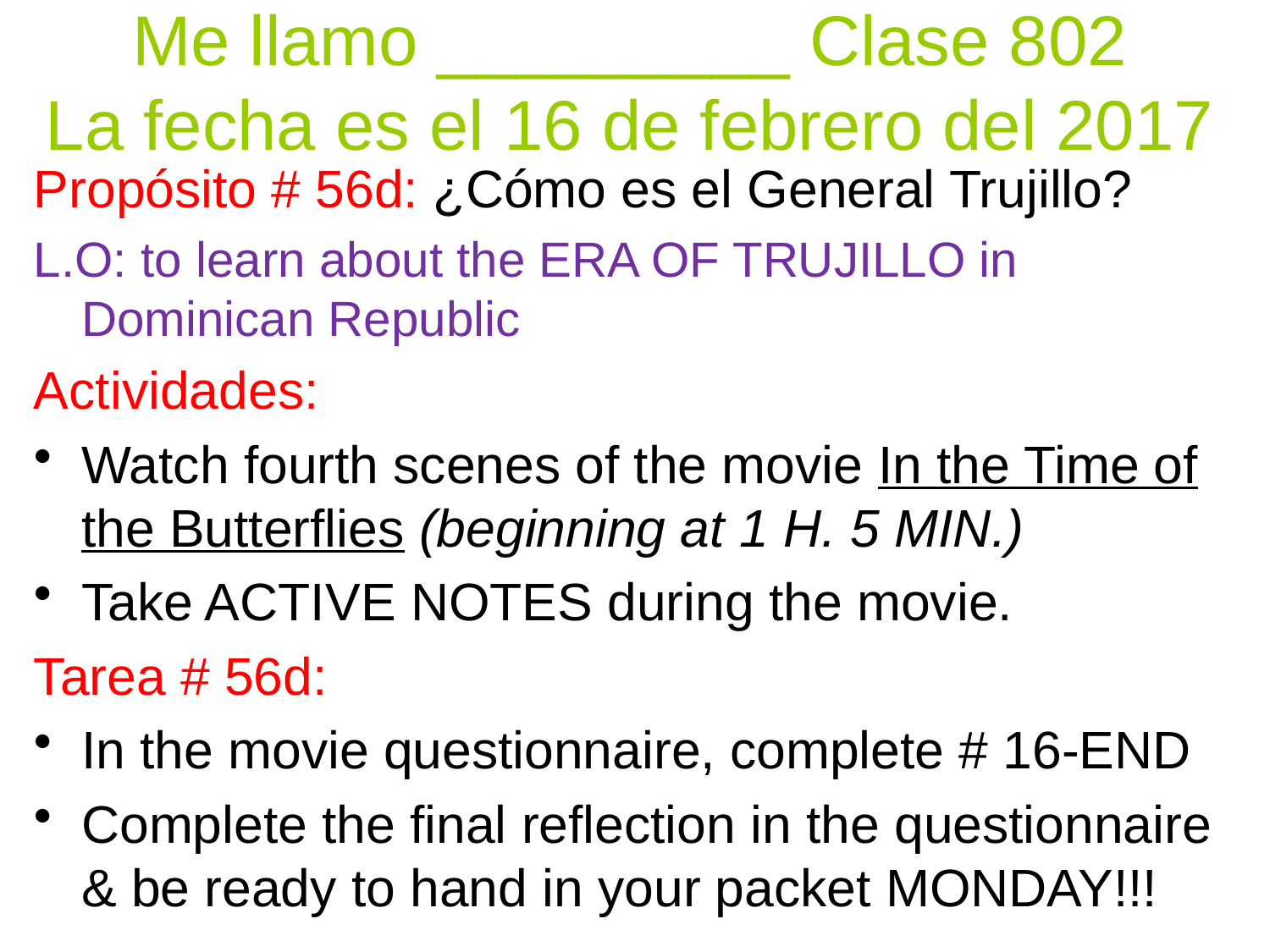

# Me llamo _________ Clase 802 La fecha es el 16 de febrero del 2017
Propósito # 56d: ¿Cómo es el General Trujillo?
L.O: to learn about the ERA OF TRUJILLO in Dominican Republic
Actividades:
Watch fourth scenes of the movie In the Time of the Butterflies (beginning at 1 H. 5 MIN.)
Take ACTIVE NOTES during the movie.
Tarea # 56d:
In the movie questionnaire, complete # 16-END
Complete the final reflection in the questionnaire & be ready to hand in your packet MONDAY!!!